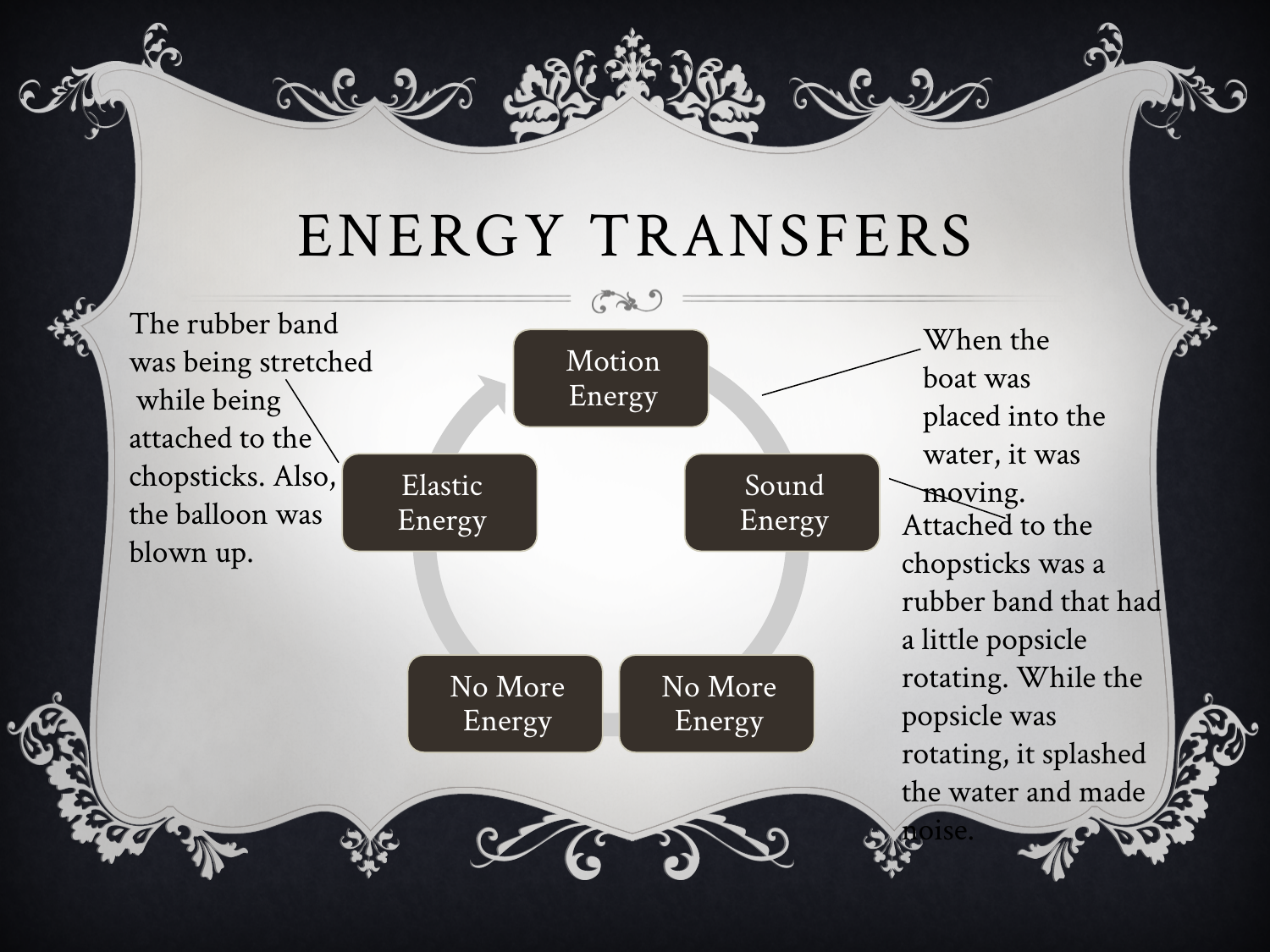

# Energy Transfers
The rubber band was being stretched  while being attached to the chopsticks. Also, the balloon was blown up.
When the boat was placed into the water, it was moving.
Motion Energy
Sound Energy
No More Energy
No More Energy
Elastic Energy
Attached to the chopsticks was a rubber band that had a little popsicle rotating. While the popsicle was rotating, it splashed the water and made noise.